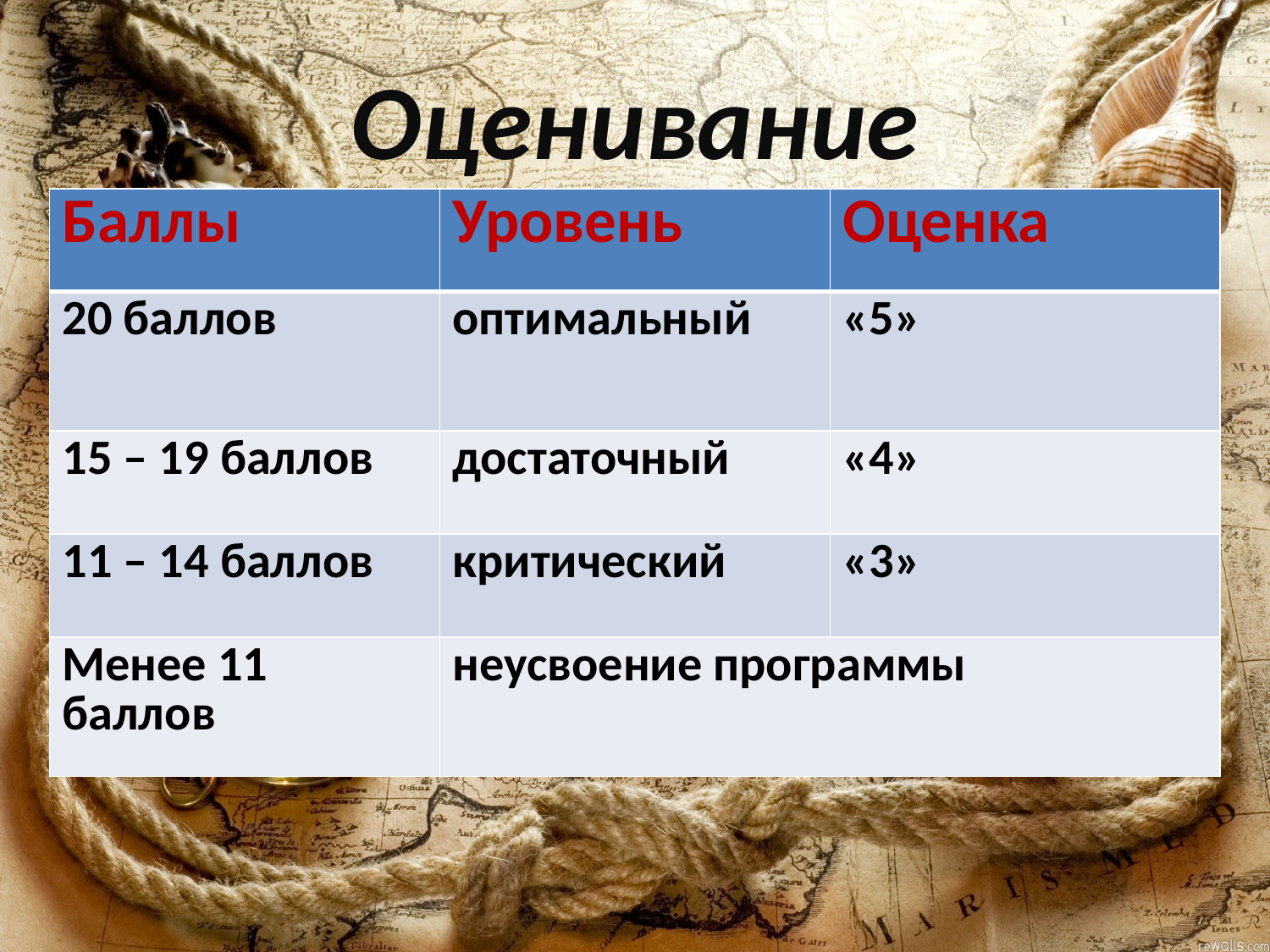

# Оценивание
| Баллы | Уровень | Оценка |
| --- | --- | --- |
| 20 баллов | оптимальный | «5» |
| 15 – 19 баллов | достаточный | «4» |
| 11 – 14 баллов | критический | «3» |
| Менее 11 баллов | неусвоение программы |  |